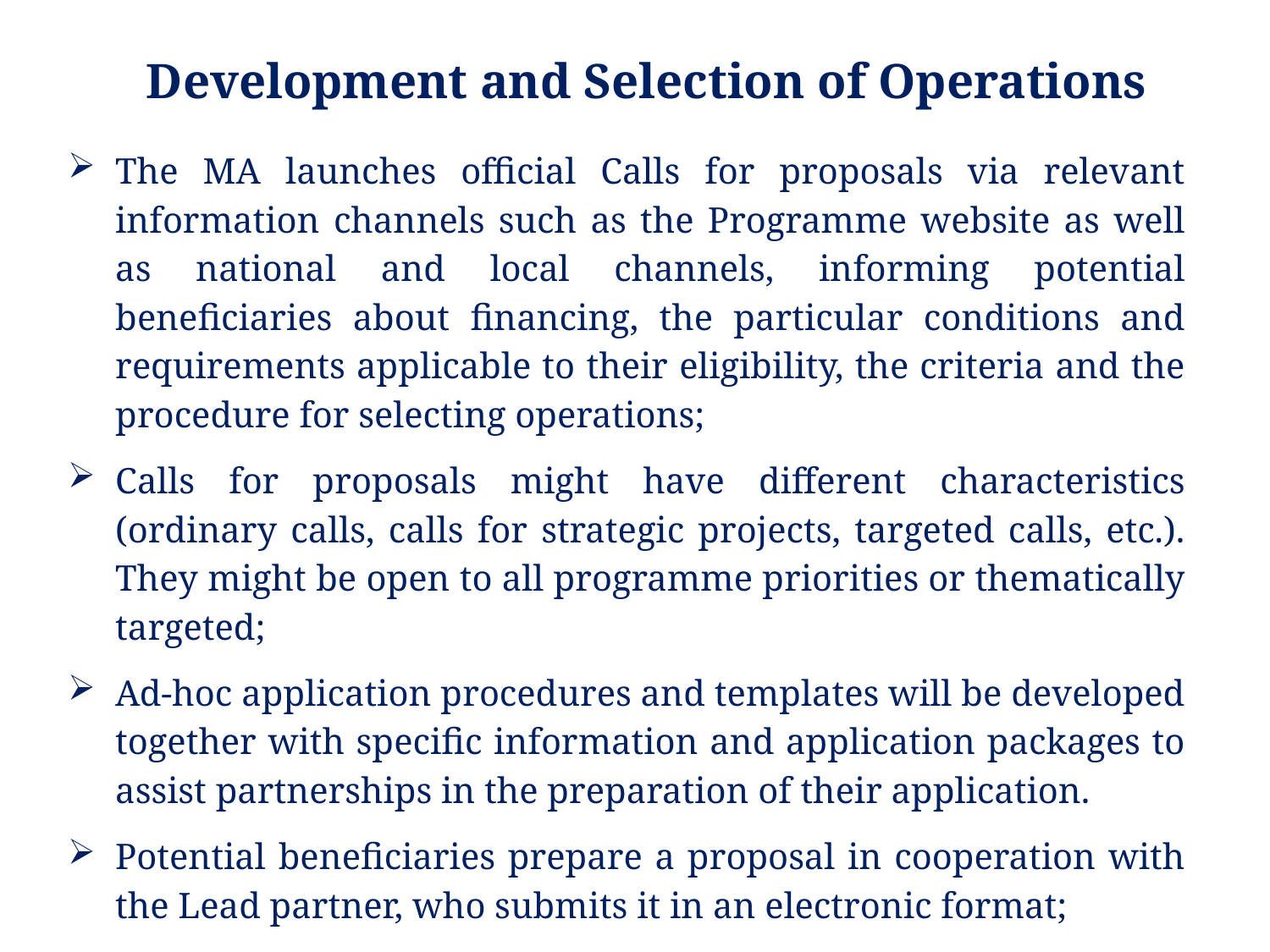

# Development and Selection of Operations
The MA launches official Calls for proposals via relevant information channels such as the Programme website as well as national and local channels, informing potential beneficiaries about financing, the particular conditions and requirements applicable to their eligibility, the criteria and the procedure for selecting operations;
Calls for proposals might have different characteristics (ordinary calls, calls for strategic projects, targeted calls, etc.). They might be open to all programme priorities or thematically targeted;
Ad-hoc application procedures and templates will be developed together with specific information and application packages to assist partnerships in the preparation of their application.
Potential beneficiaries prepare a proposal in cooperation with the Lead partner, who submits it in an electronic format;